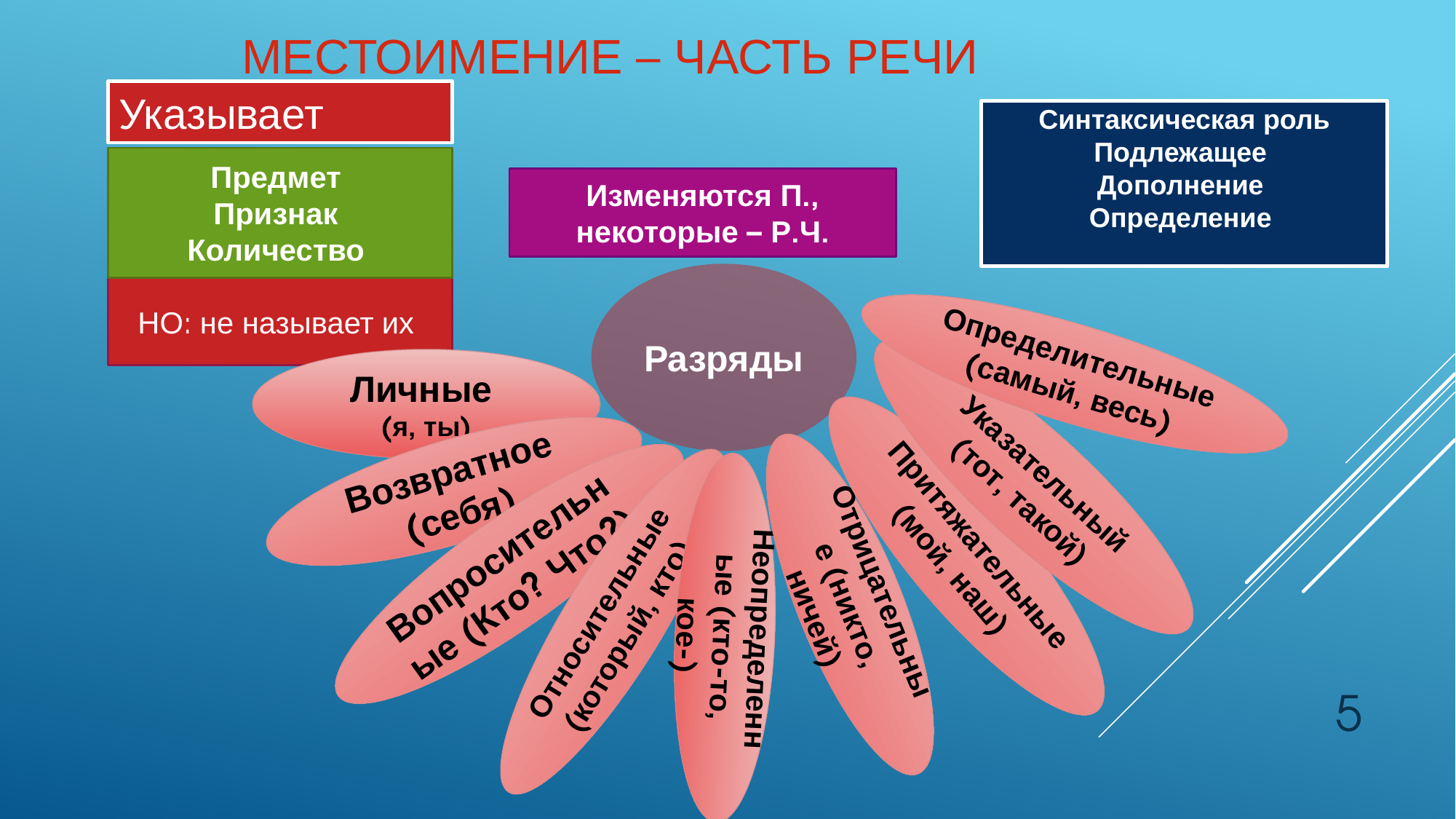

# Местоимение – часть речи
Указывает
Синтаксическая роль
Подлежащее
Дополнение
Определение

Предмет
Признак
Количество
Изменяются П., некоторые – Р.Ч.
Разряды
НО: не называет их
Определительные (самый, весь)
Личные
(я, ты)
Указательный (тот, такой)
Возвратное (себя)
Притяжательные (мой, наш)
Вопросительные (Кто? Что?)
Отрицательные (никто, ничей)
Относительные (который, кто)
Неопределенные (кто-то, кое-)
5